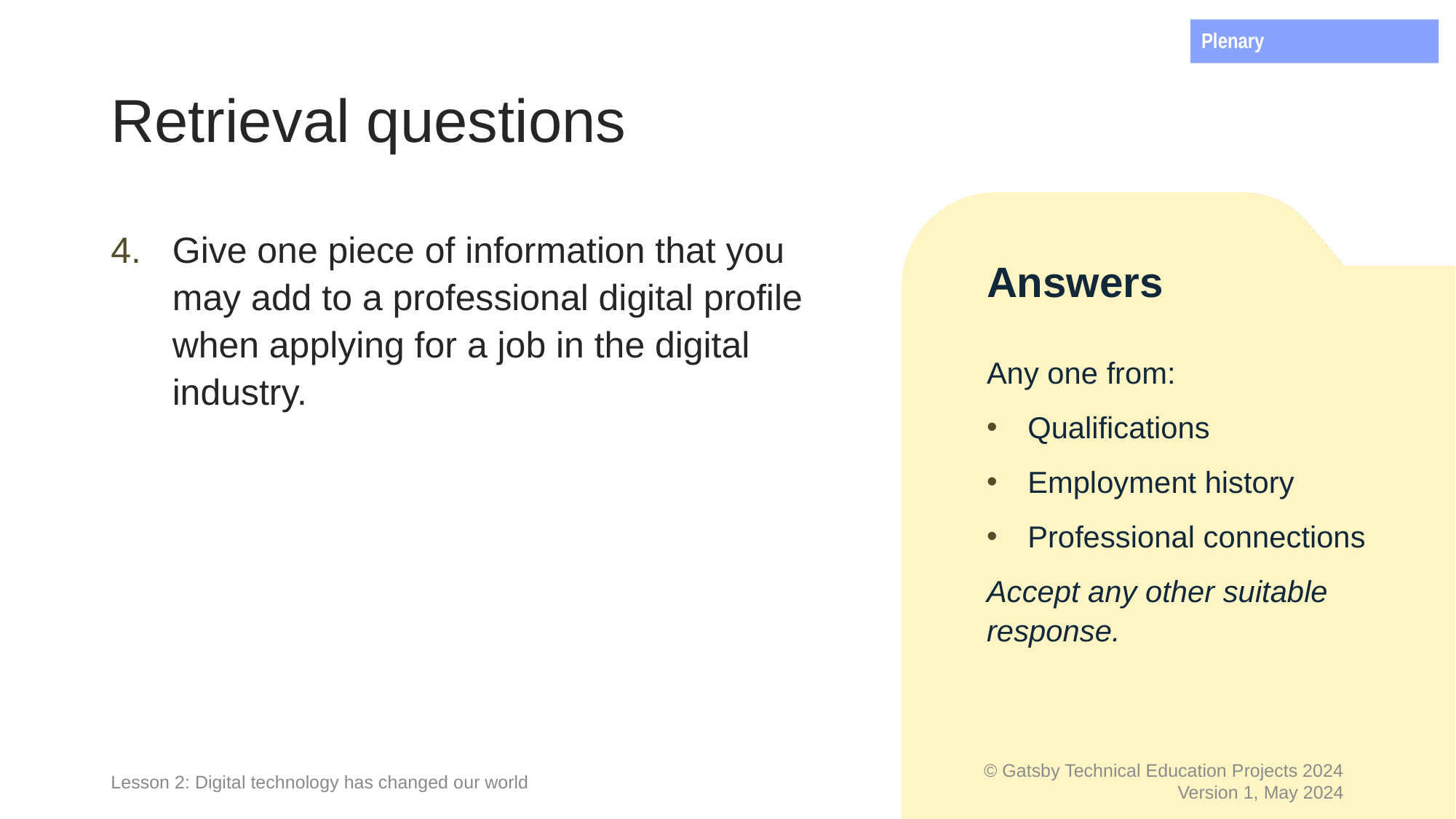

Plenary
# Retrieval questions
Give one piece of information that you may add to a professional digital profile when applying for a job in the digital industry.
Answers
Any one from:
Qualifications
Employment history
Professional connections
Accept any other suitable response.
Lesson 2: Digital technology has changed our world